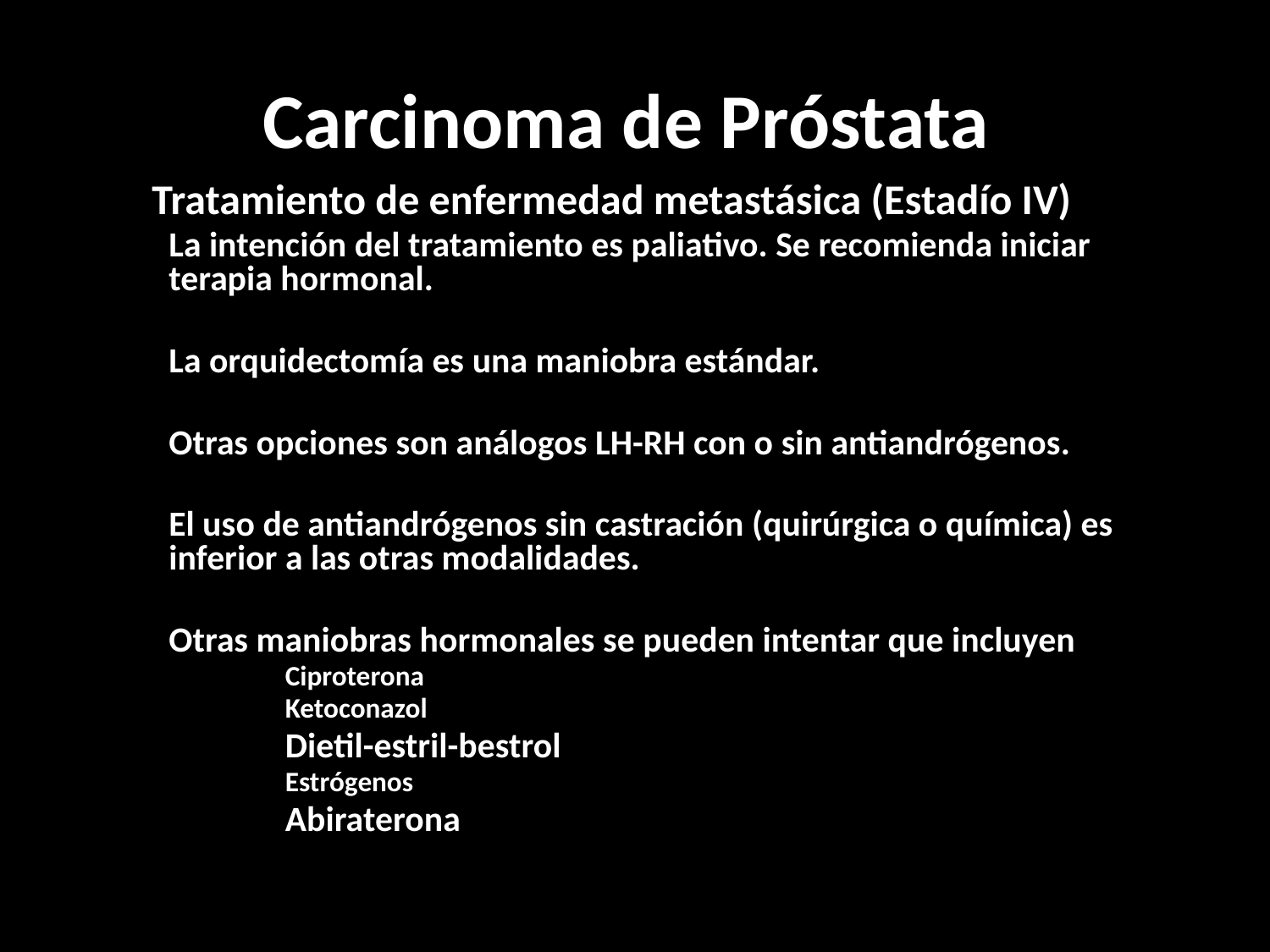

# Carcinoma de Próstata
Tratamiento de enfermedad metastásica (Estadío IV)
	La intención del tratamiento es paliativo. Se recomienda iniciar terapia hormonal.

	La orquidectomía es una maniobra estándar.

	Otras opciones son análogos LH-RH con o sin antiandrógenos.

	El uso de antiandrógenos sin castración (quirúrgica o química) es inferior a las otras modalidades.

	Otras maniobras hormonales se pueden intentar que incluyen
	Ciproterona
	Ketoconazol
	Dietil-estril-bestrol
	Estrógenos
	Abiraterona